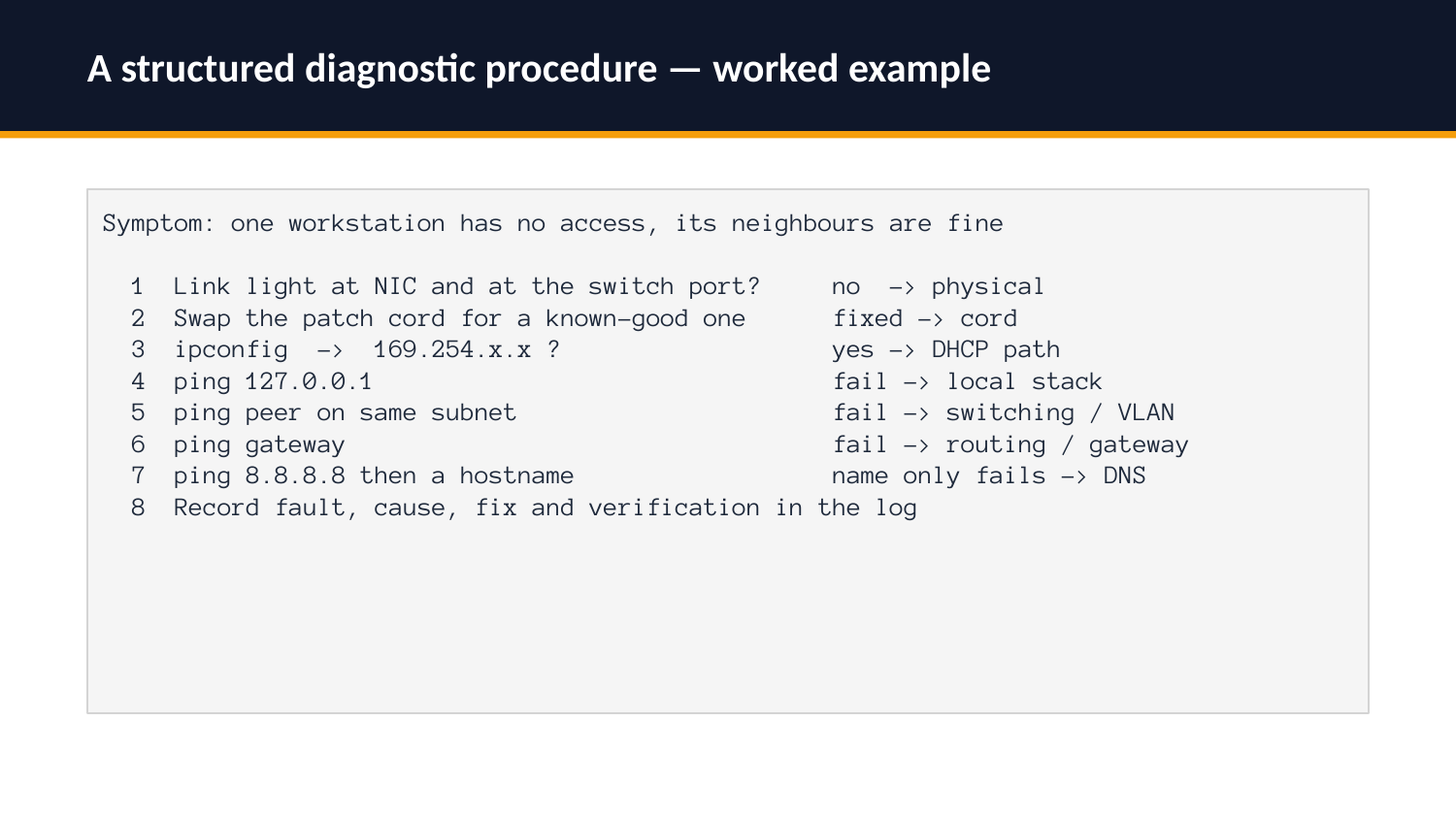

A structured diagnostic procedure — worked example

Symptom: one workstation has no access, its neighbours are fine

  1  Link light at NIC and at the switch port?     no  -> physical
  2  Swap the patch cord for a known-good one      fixed -> cord
  3  ipconfig  ->  169.254.x.x ?                   yes -> DHCP path
  4  ping 127.0.0.1                                fail -> local stack
  5  ping peer on same subnet                      fail -> switching / VLAN
  6  ping gateway                                  fail -> routing / gateway
  7  ping 8.8.8.8 then a hostname                  name only fails -> DNS
  8  Record fault, cause, fix and verification in the log